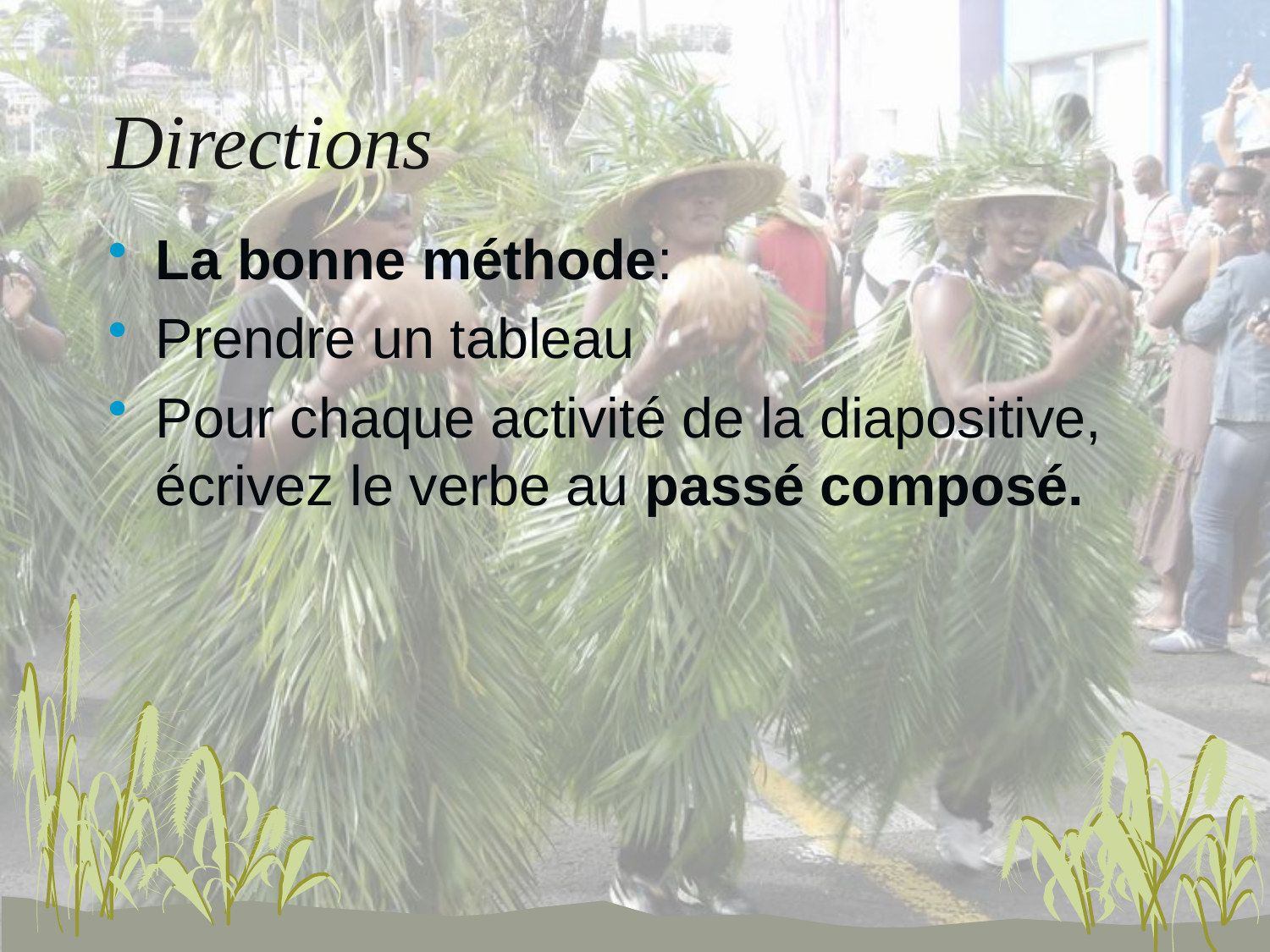

# Directions
La bonne méthode:
Prendre un tableau
Pour chaque activité de la diapositive, écrivez le verbe au passé composé.